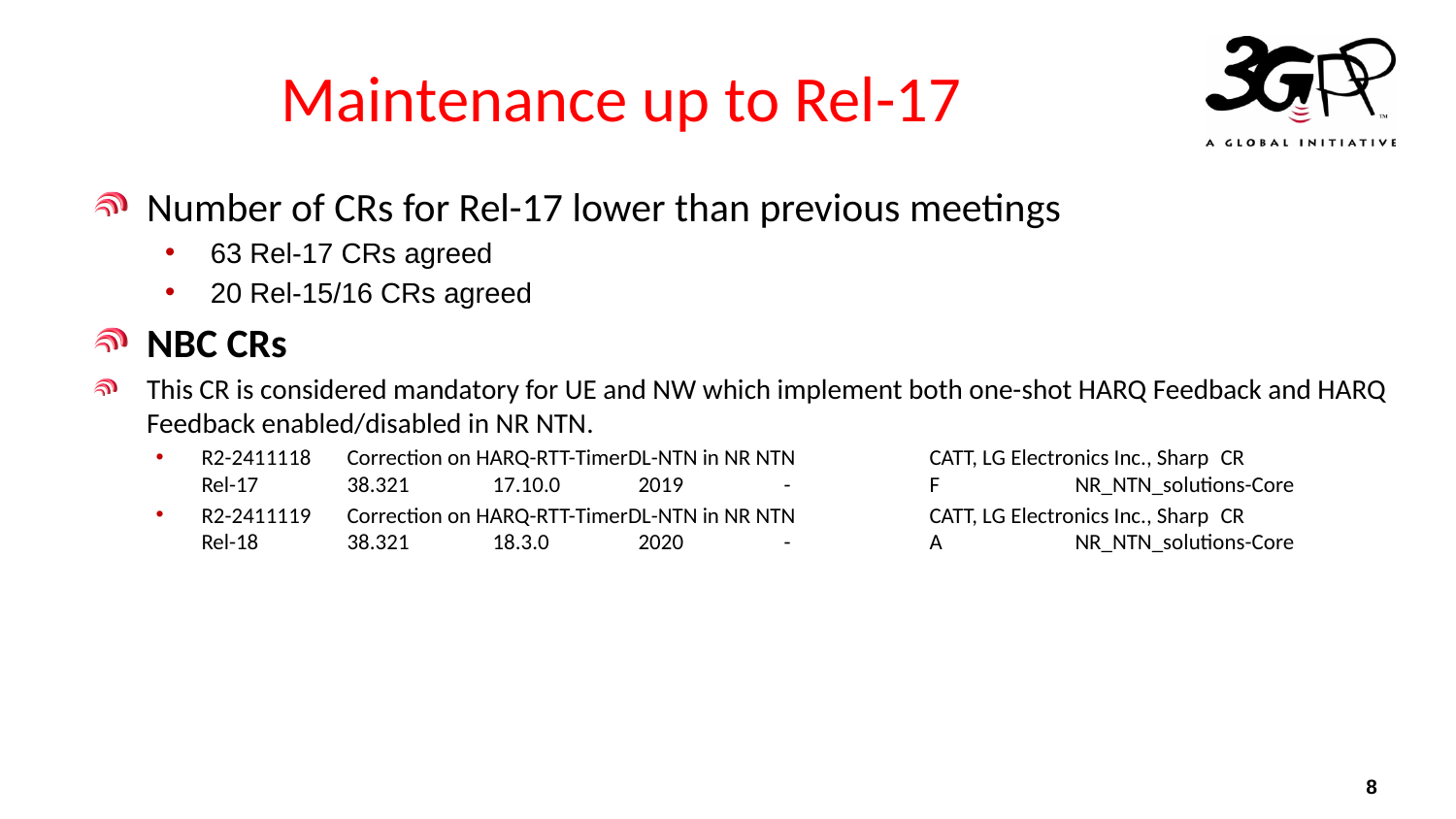

# Maintenance up to Rel-17
Number of CRs for Rel-17 lower than previous meetings
63 Rel-17 CRs agreed
20 Rel-15/16 CRs agreed
NBC CRs
This CR is considered mandatory for UE and NW which implement both one-shot HARQ Feedback and HARQ Feedback enabled/disabled in NR NTN.
R2-2411118	Correction on HARQ-RTT-TimerDL-NTN in NR NTN	CATT, LG Electronics Inc., Sharp	CR	Rel-17	38.321	17.10.0	2019	-	F	NR_NTN_solutions-Core
R2-2411119	Correction on HARQ-RTT-TimerDL-NTN in NR NTN	CATT, LG Electronics Inc., Sharp	CR	Rel-18	38.321	18.3.0	2020	-	A	NR_NTN_solutions-Core